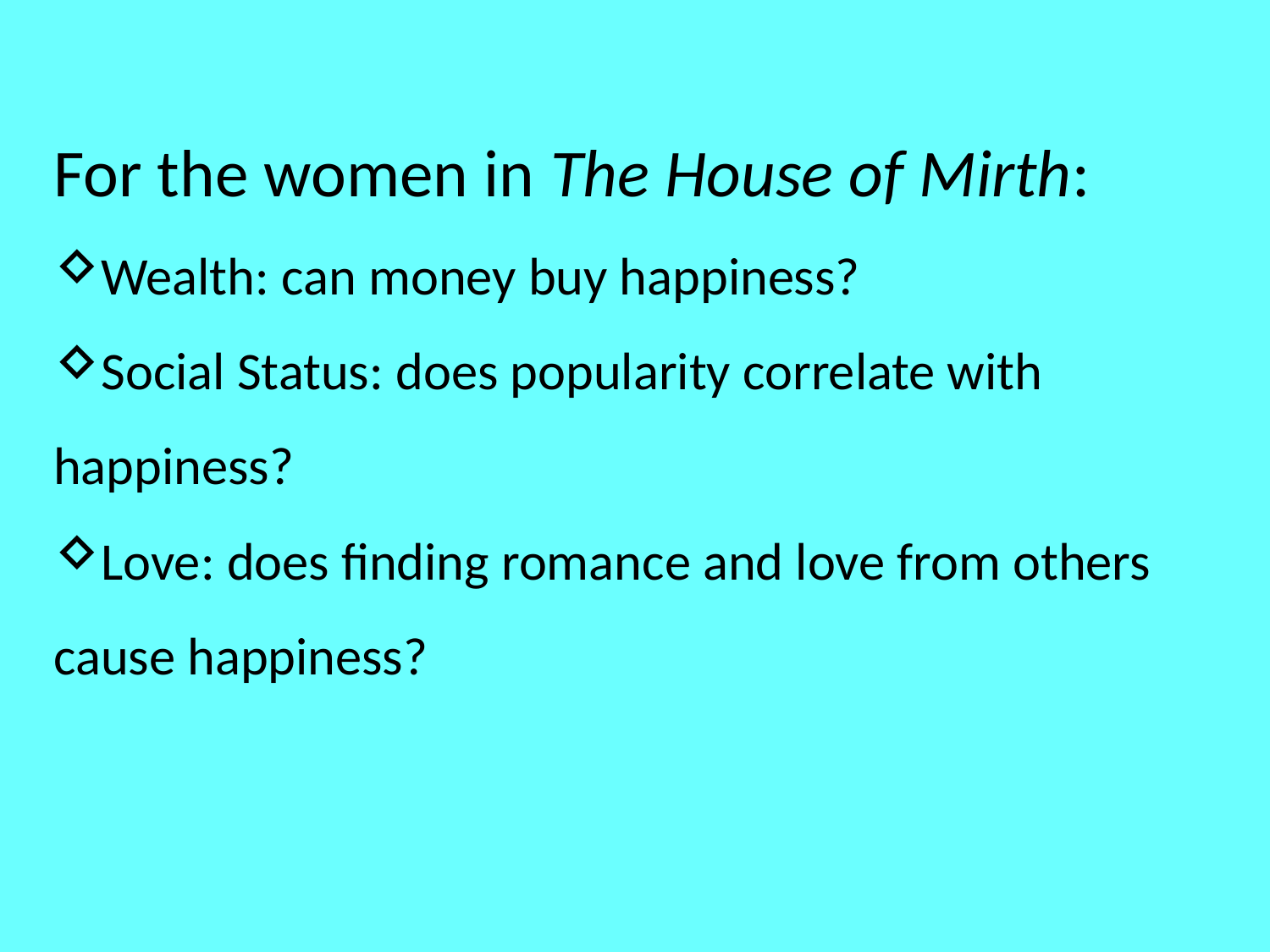

For the women in The House of Mirth:
Wealth: can money buy happiness?
Social Status: does popularity correlate with happiness?
Love: does finding romance and love from others cause happiness?